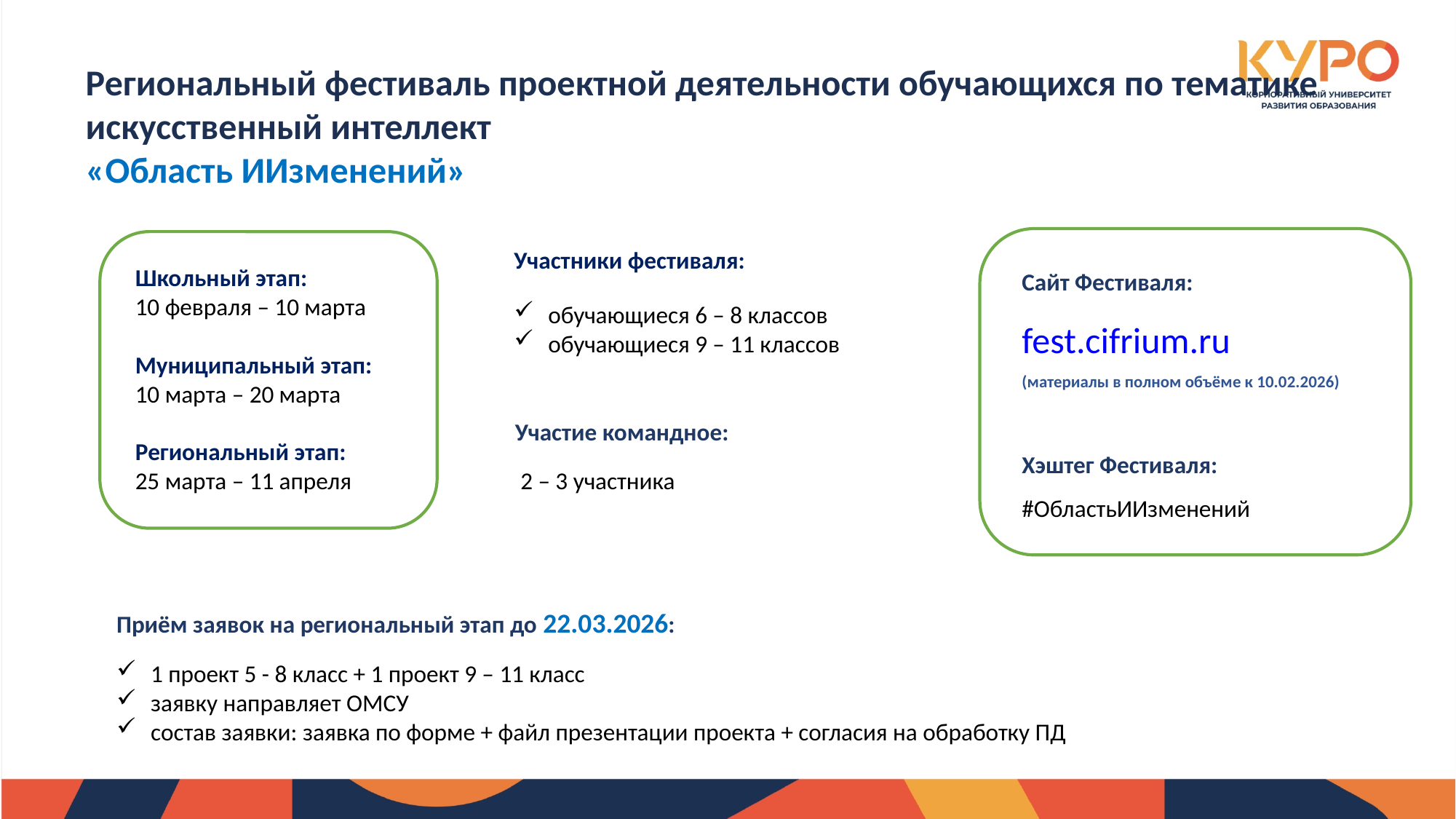

Региональный фестиваль проектной деятельности обучающихся по тематике искусственный интеллект
«Область ИИзменений»

Участники фестиваля:

обучающиеся 6 – 8 классов
обучающиеся 9 – 11 классов
Сайт Фестиваля:
fest.cifrium.ru
(материалы в полном объёме к 10.02.2026)

Хэштег Фестиваля:
#ОбластьИИзменений

Школьный этап:
10 февраля – 10 марта

Муниципальный этап:
10 марта – 20 марта

Региональный этап:
25 марта – 11 апреля
Участие командное:

 2 – 3 участника
Приём заявок на региональный этап до 22.03.2026:

1 проект 5 - 8 класс + 1 проект 9 – 11 класс
заявку направляет ОМСУ
состав заявки: заявка по форме + файл презентации проекта + согласия на обработку ПД